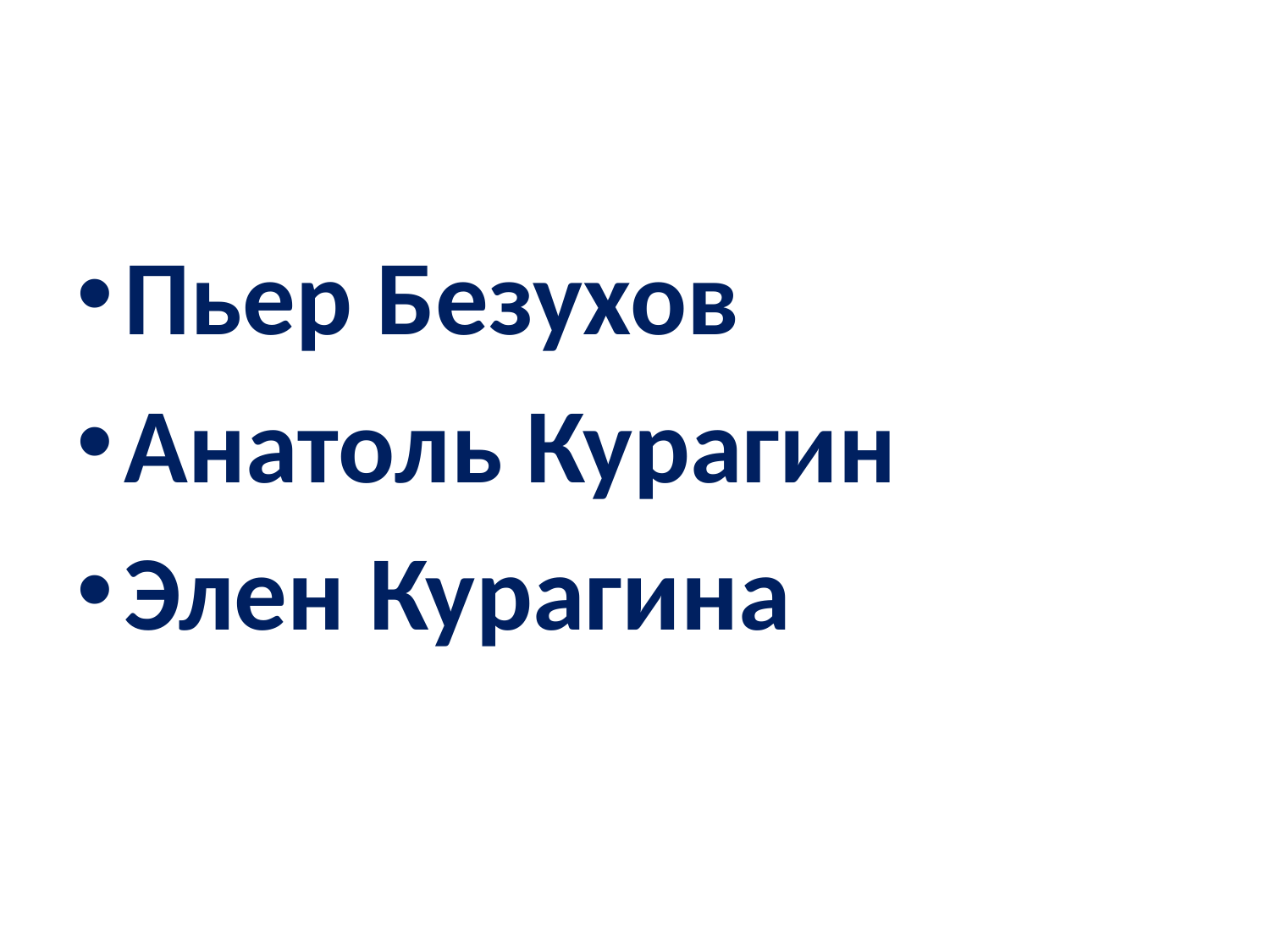

#
Пьер Безухов
Анатоль Курагин
Элен Курагина